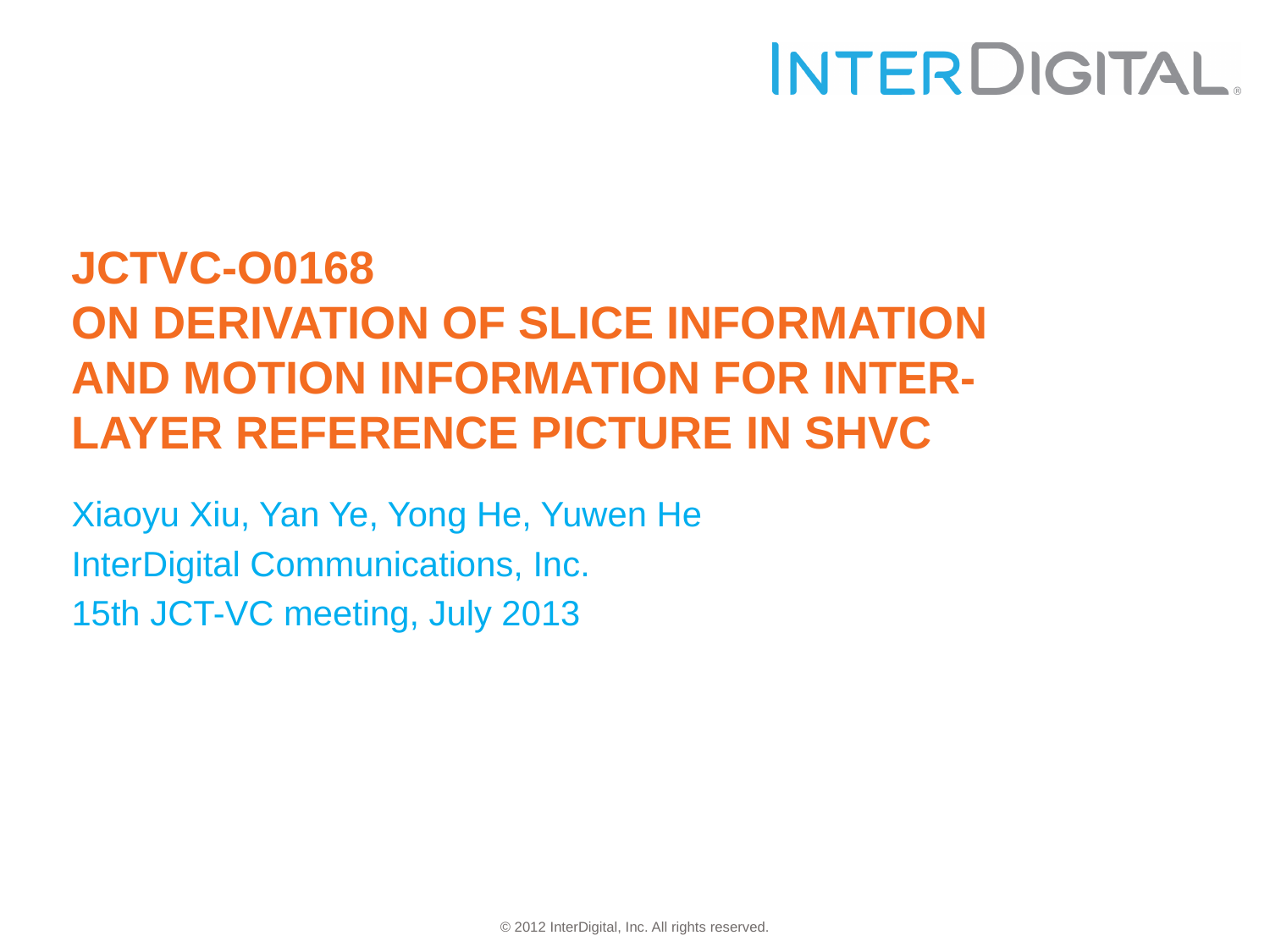

# JCTVC-O0168 on derivation of slice information and motion information for inter-layer reference picture in SHVC
Xiaoyu Xiu, Yan Ye, Yong He, Yuwen He
InterDigital Communications, Inc.
15th JCT-VC meeting, July 2013